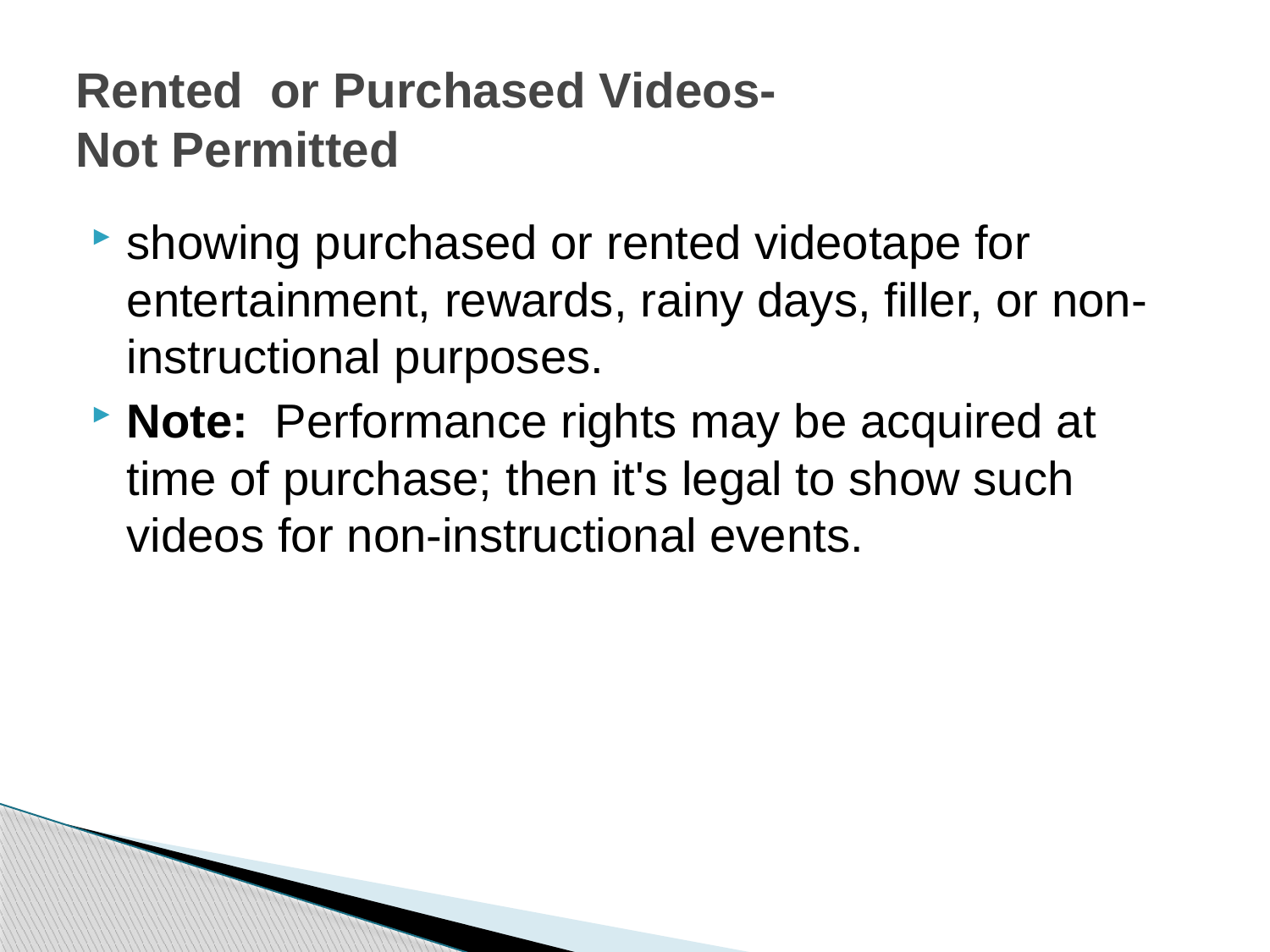

# Rented  or Purchased Videos- Not Permitted
showing purchased or rented videotape for entertainment, rewards, rainy days, filler, or non-instructional purposes.
Note:  Performance rights may be acquired at time of purchase; then it's legal to show such videos for non-instructional events.